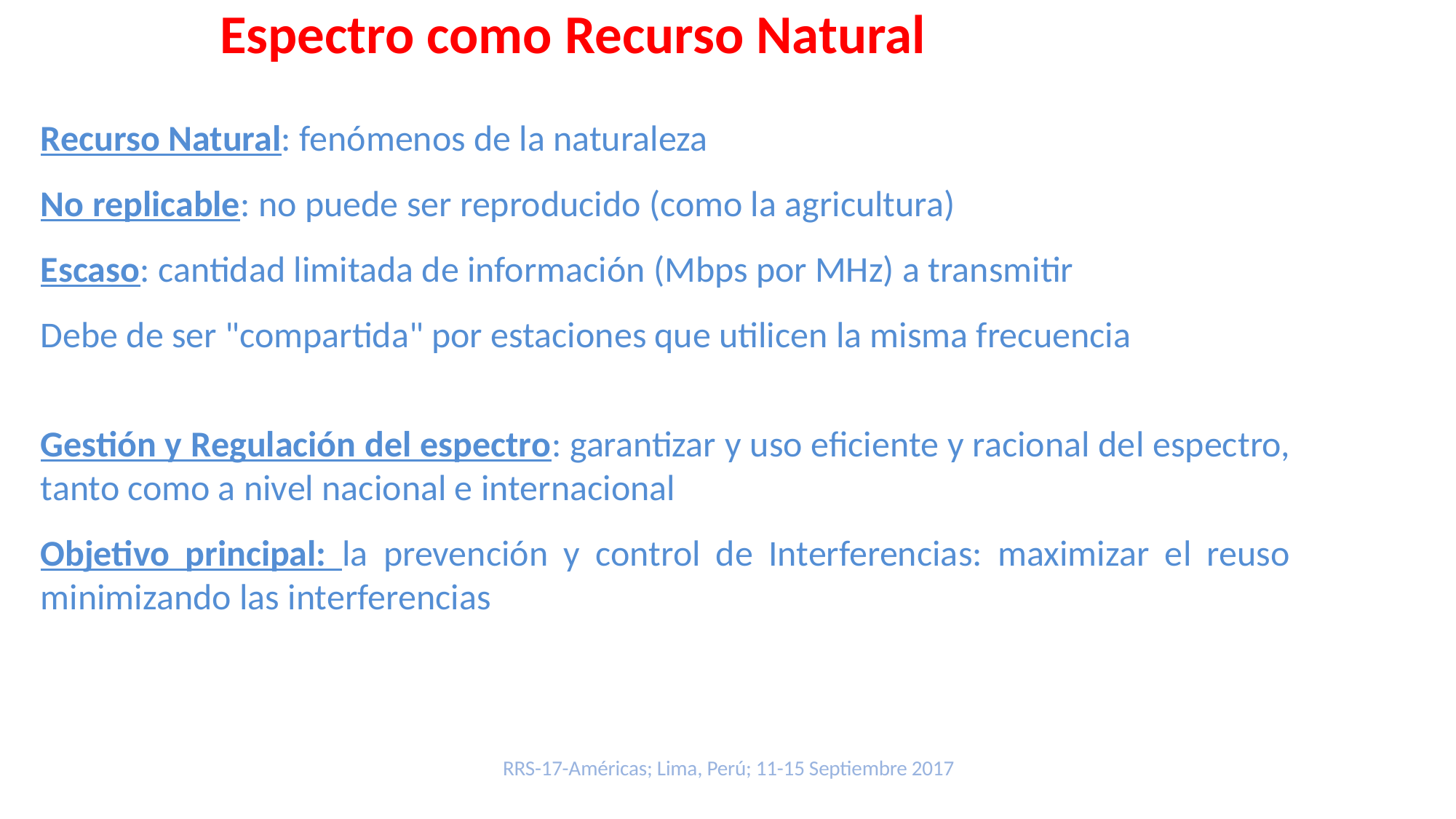

Espectro como Recurso Natural
Recurso Natural: fenómenos de la naturaleza

No replicable: no puede ser reproducido (como la agricultura)

Escaso: cantidad limitada de información (Mbps por MHz) a transmitir

Debe de ser "compartida" por estaciones que utilicen la misma frecuencia

Gestión y Regulación del espectro: garantizar y uso eficiente y racional del espectro, tanto como a nivel nacional e internacional

Objetivo principal: la prevención y control de Interferencias: maximizar el reuso minimizando las interferencias

RRS-17-Américas; Lima, Perú; 11-15 Septiembre 2017